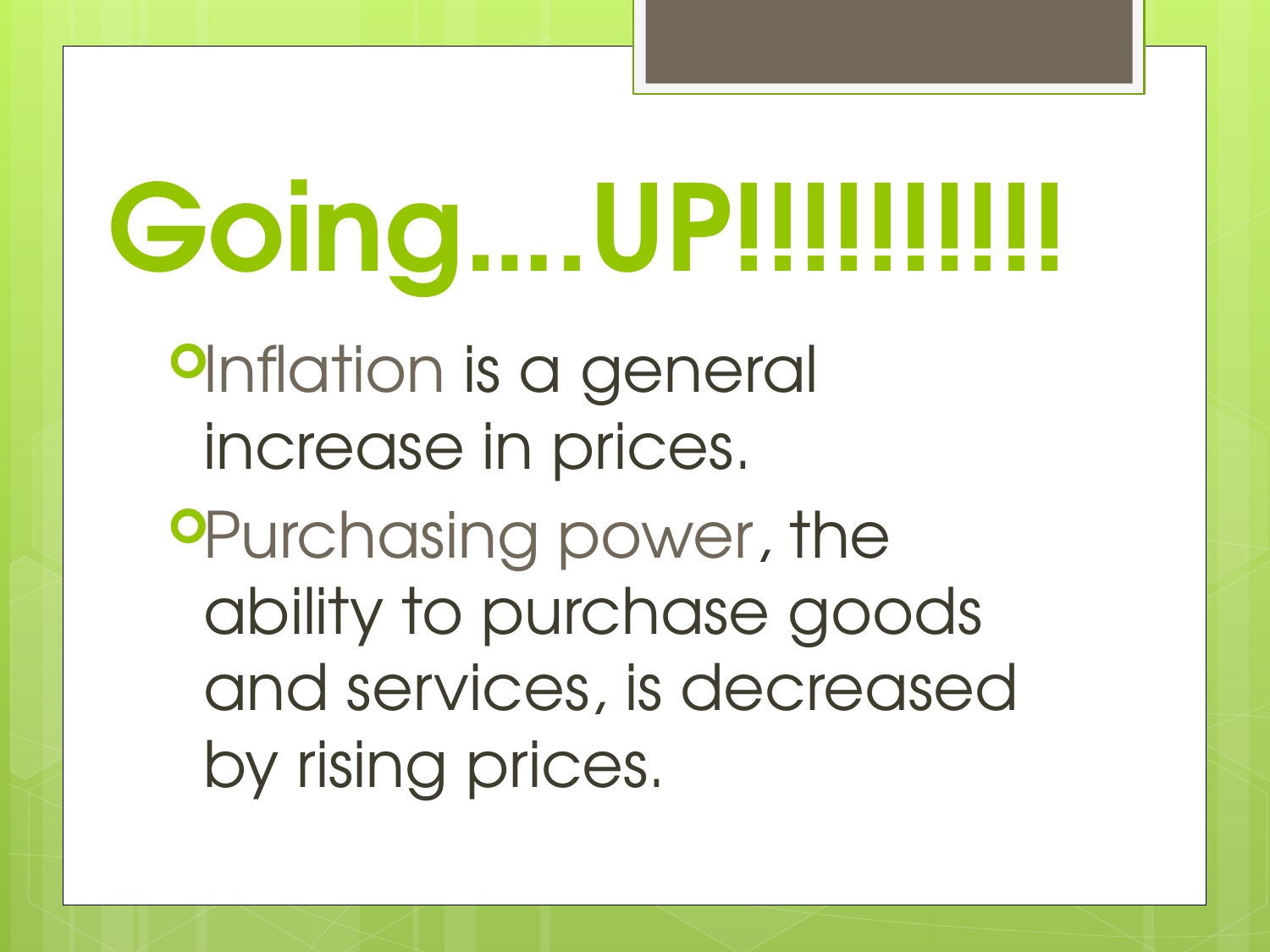

# Going….UP!!!!!!!!!!
Inflation is a general increase in prices.
Purchasing power, the ability to purchase goods and services, is decreased by rising prices.